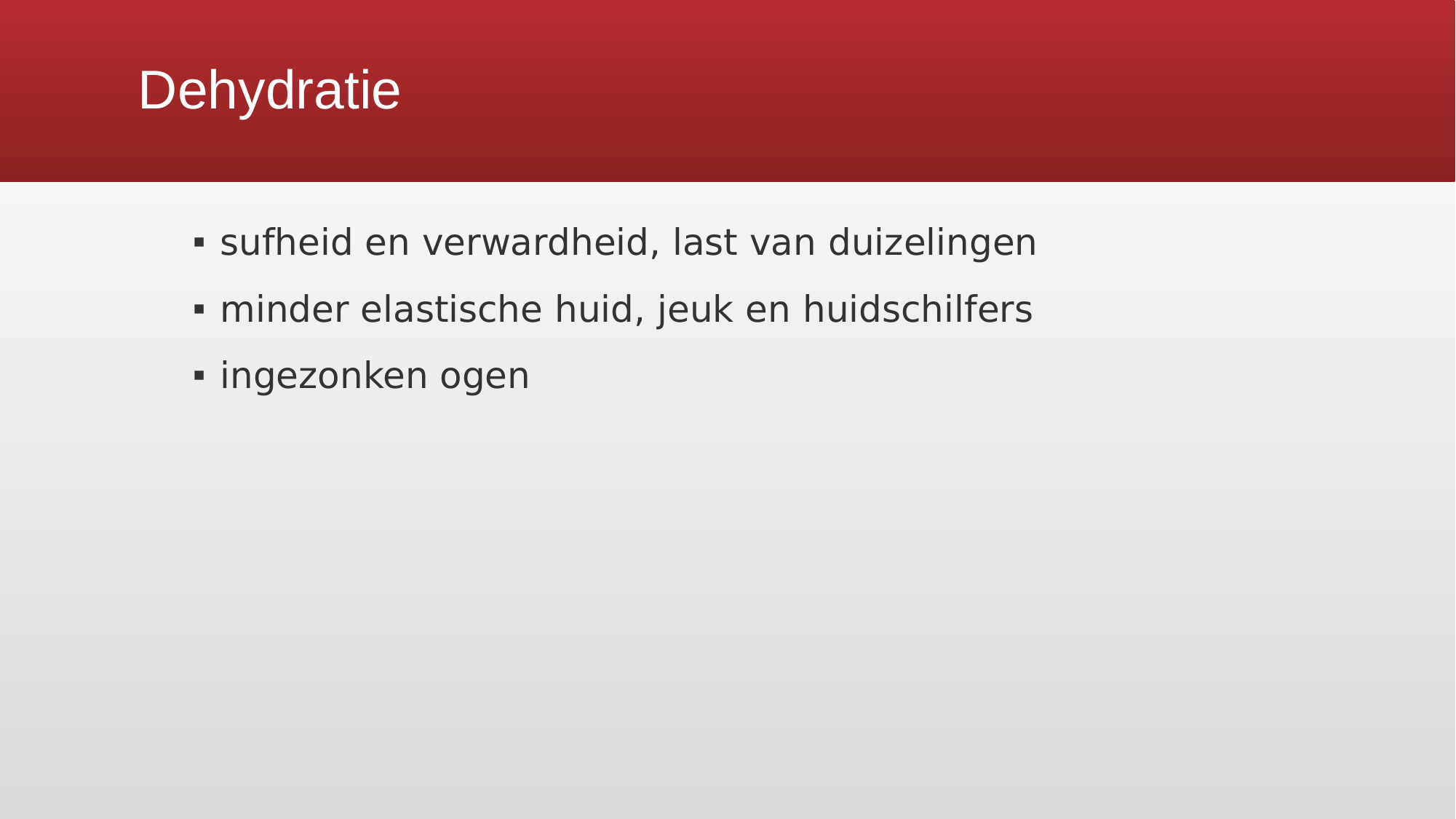

# Dehydratie
sufheid en verwardheid, last van duizelingen
minder elastische huid, jeuk en huidschilfers
ingezonken ogen